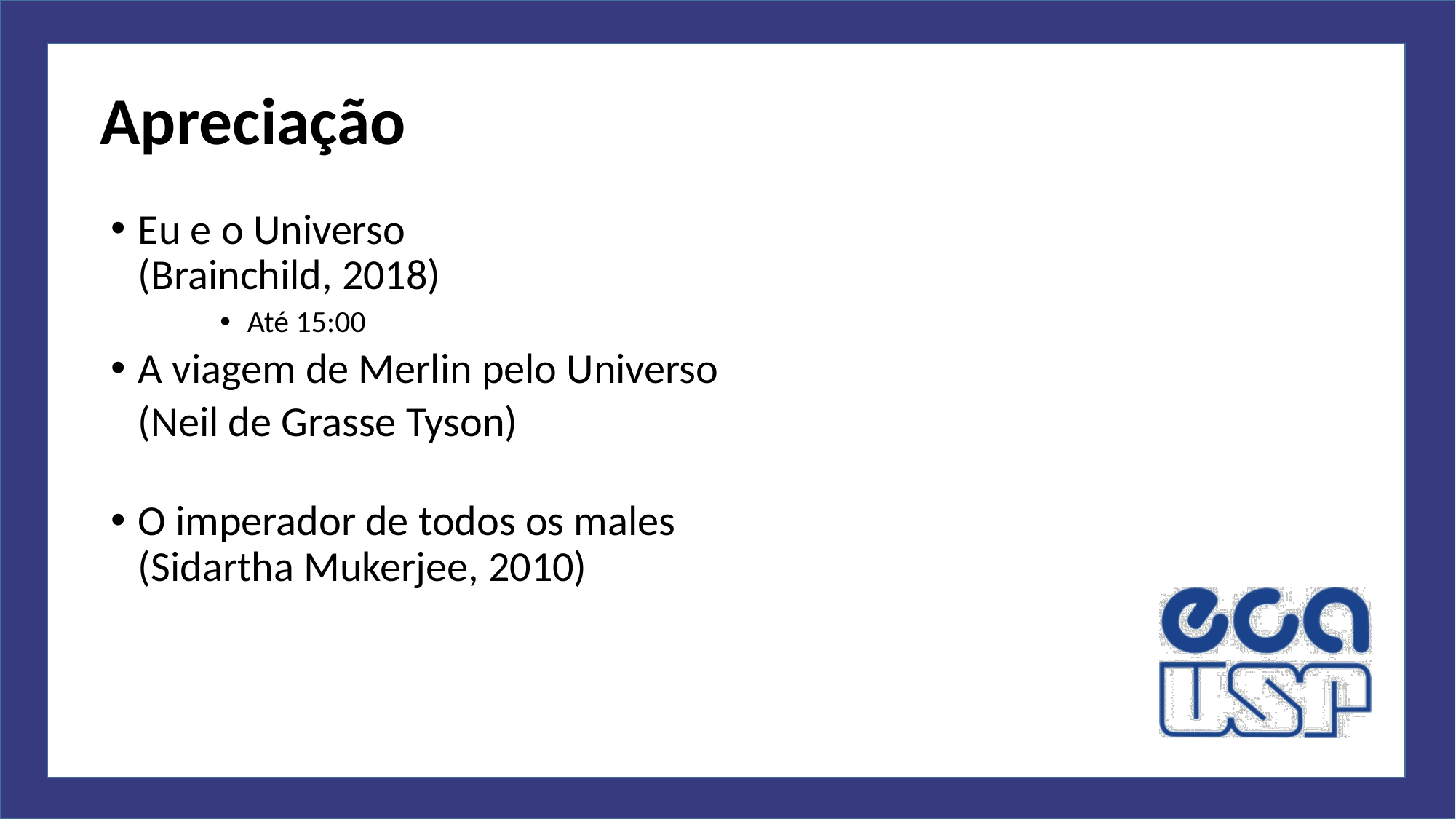

# Apreciação
Eu e o Universo
(Brainchild, 2018)
Até 15:00
A viagem de Merlin pelo Universo
(Neil de Grasse Tyson)

O imperador de todos os males
(Sidartha Mukerjee, 2010)